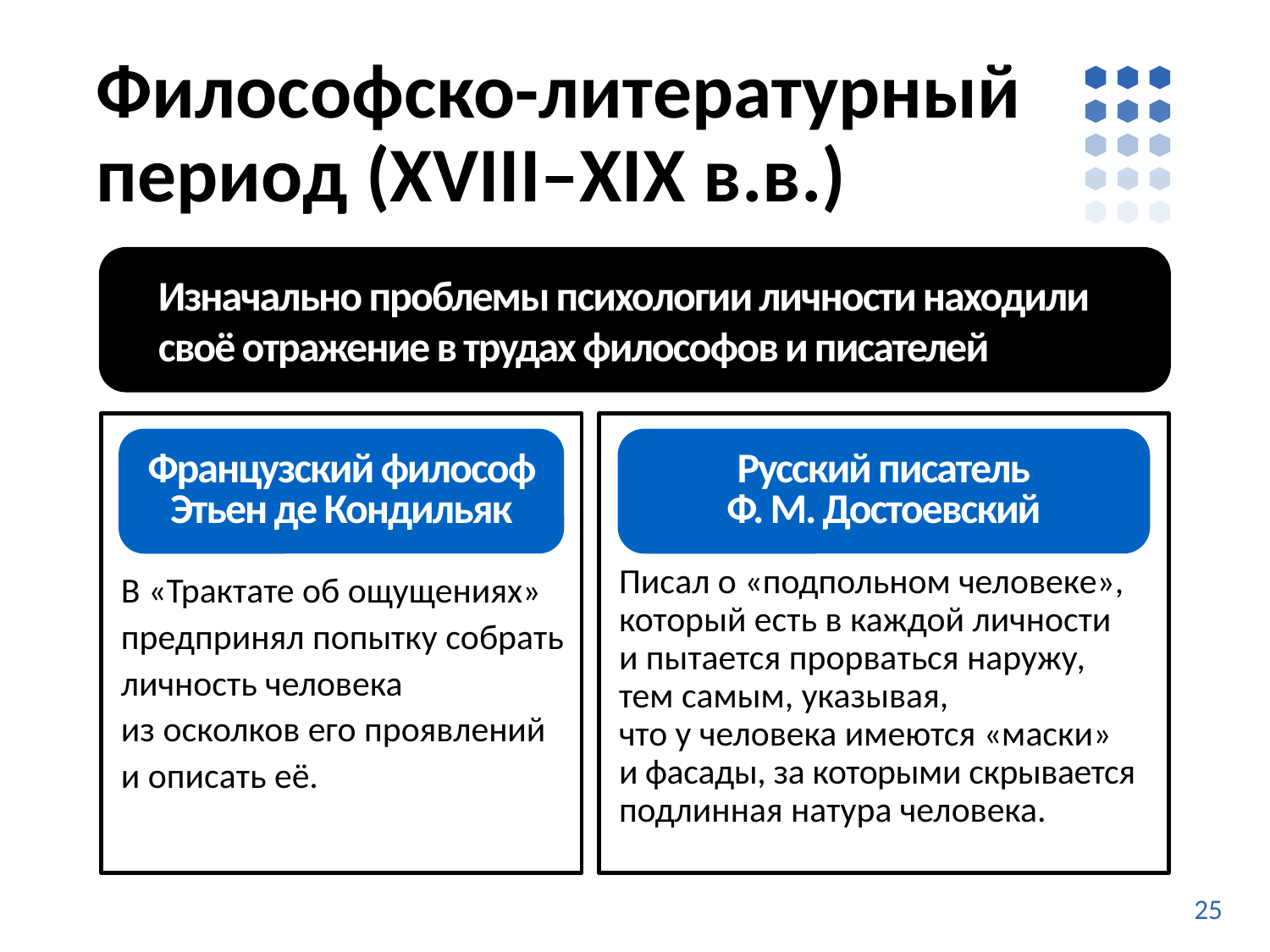

# Философско-литературный период (XVIII–XIX в.в.)

Изначально проблемы психологии личности находили своё отражение в трудах философов и писателей
В «Трактате об ощущениях» предпринял попытку собрать личность человека
из осколков его проявлений и описать её.
Писал о «подпольном человеке», который есть в каждой личности
и пытается прорваться наружу,
тем самым, указывая,
что у человека имеются «маски»
и фасады, за которыми скрывается подлинная натура человека.
Французский философ Этьен де Кондильяк
Русский писатель
Ф. М. Достоевский
25